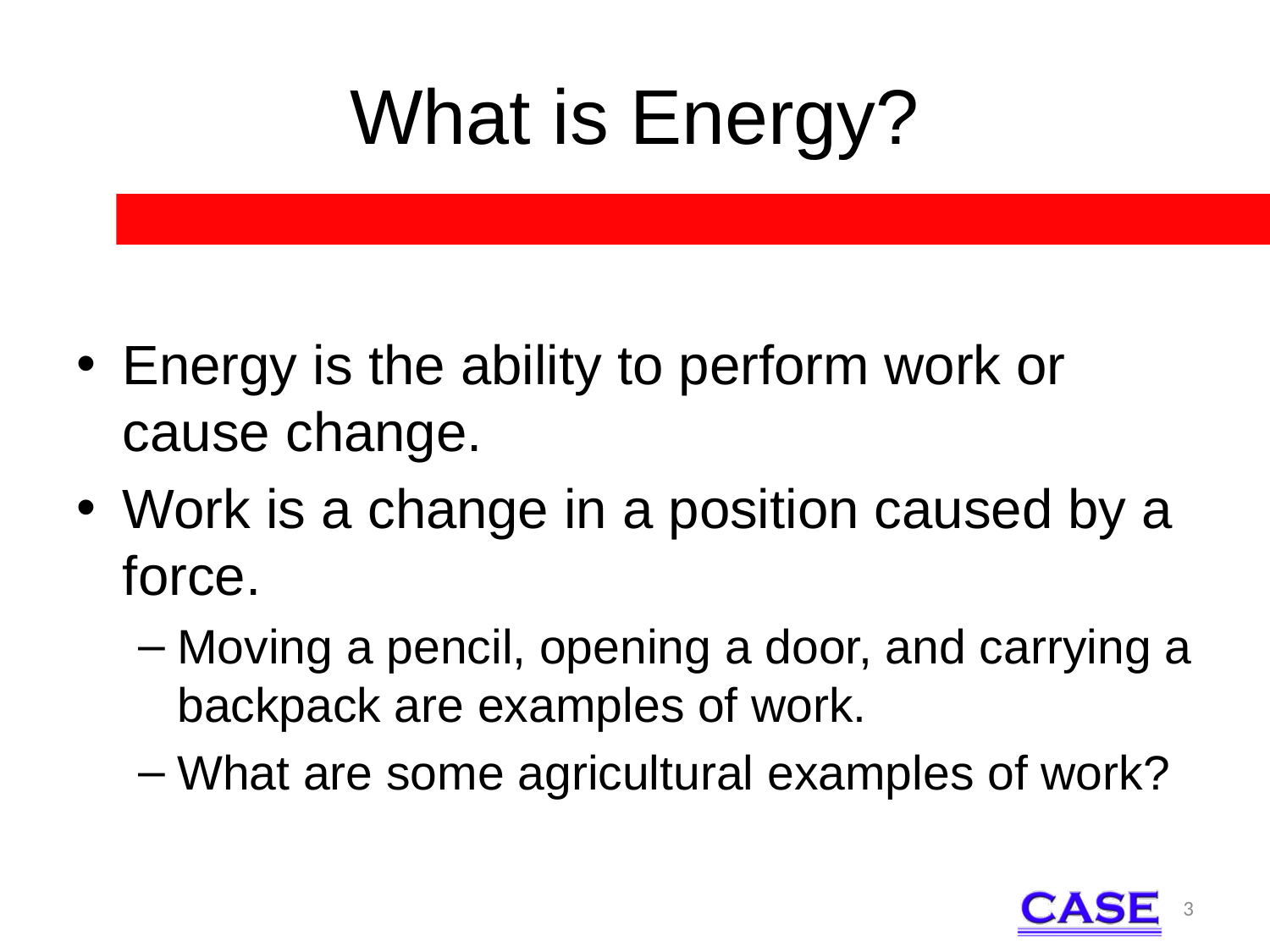

# What is Energy?

Energy is the ability to perform work or cause change.
Work is a change in a position caused by a force.
Moving a pencil, opening a door, and carrying a backpack are examples of work.
What are some agricultural examples of work?

3